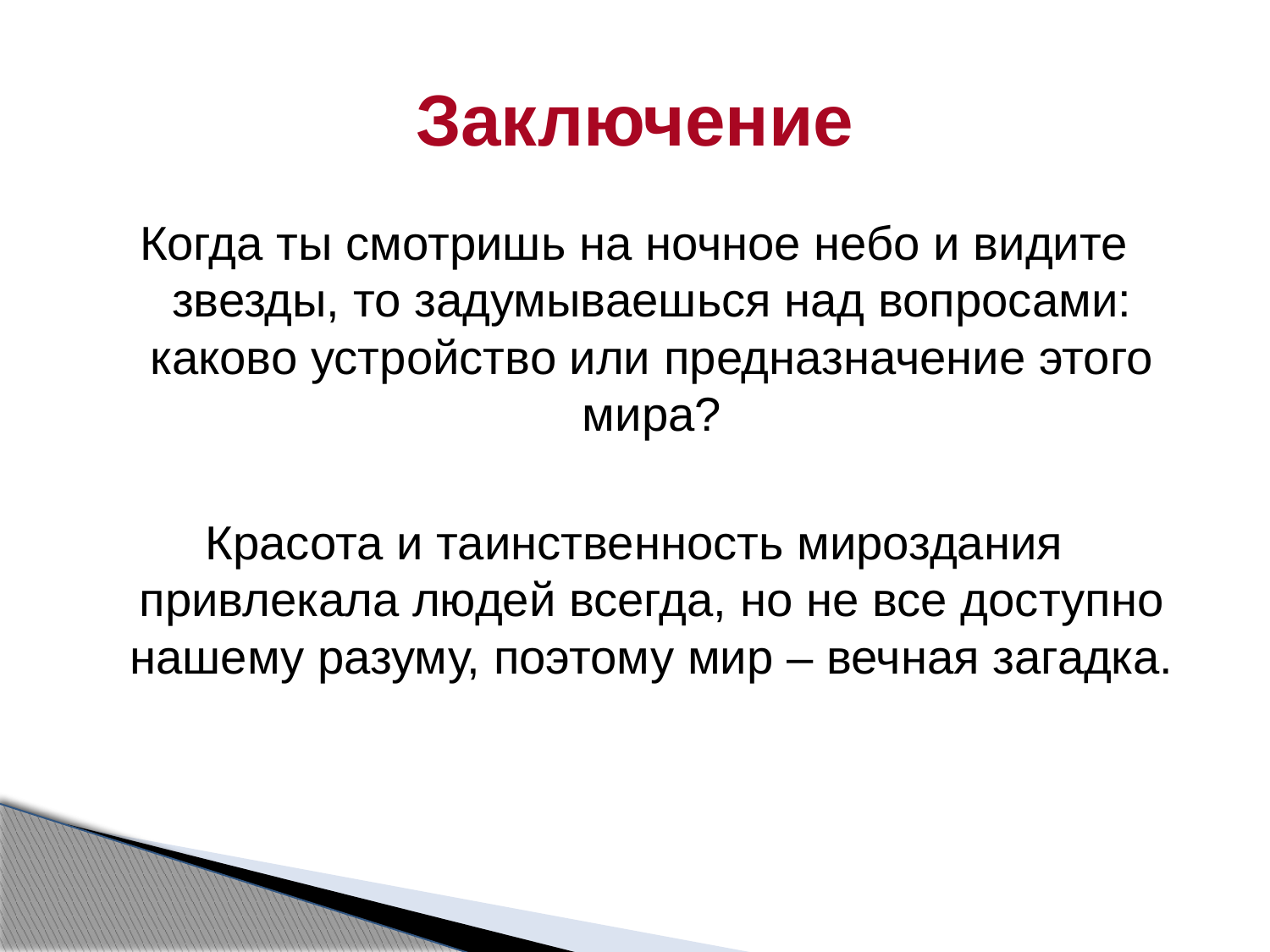

# Заключение
Когда ты смотришь на ночное небо и видите звезды, то задумываешься над вопросами: каково устройство или предназначение этого мира?

Красота и таинственность мироздания привлекала людей всегда, но не все доступно нашему разуму, поэтому мир – вечная загадка.